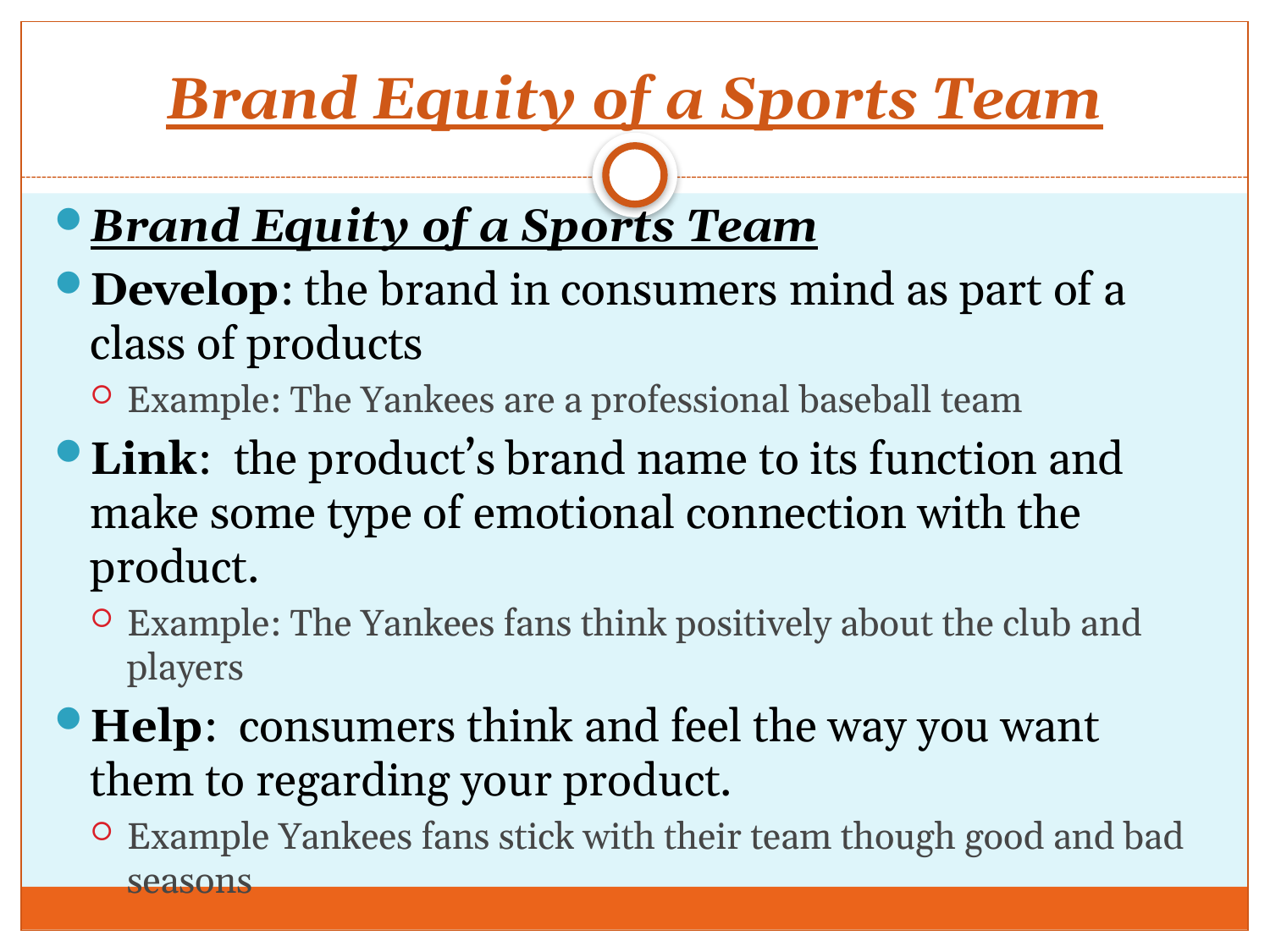

# Brand Equity of a Sports Team
Brand Equity of a Sports Team
Develop: the brand in consumers mind as part of a class of products
Example: The Yankees are a professional baseball team
Link:  the product’s brand name to its function and make some type of emotional connection with the product.
Example: The Yankees fans think positively about the club and players
Help:  consumers think and feel the way you want them to regarding your product.
Example Yankees fans stick with their team though good and bad seasons